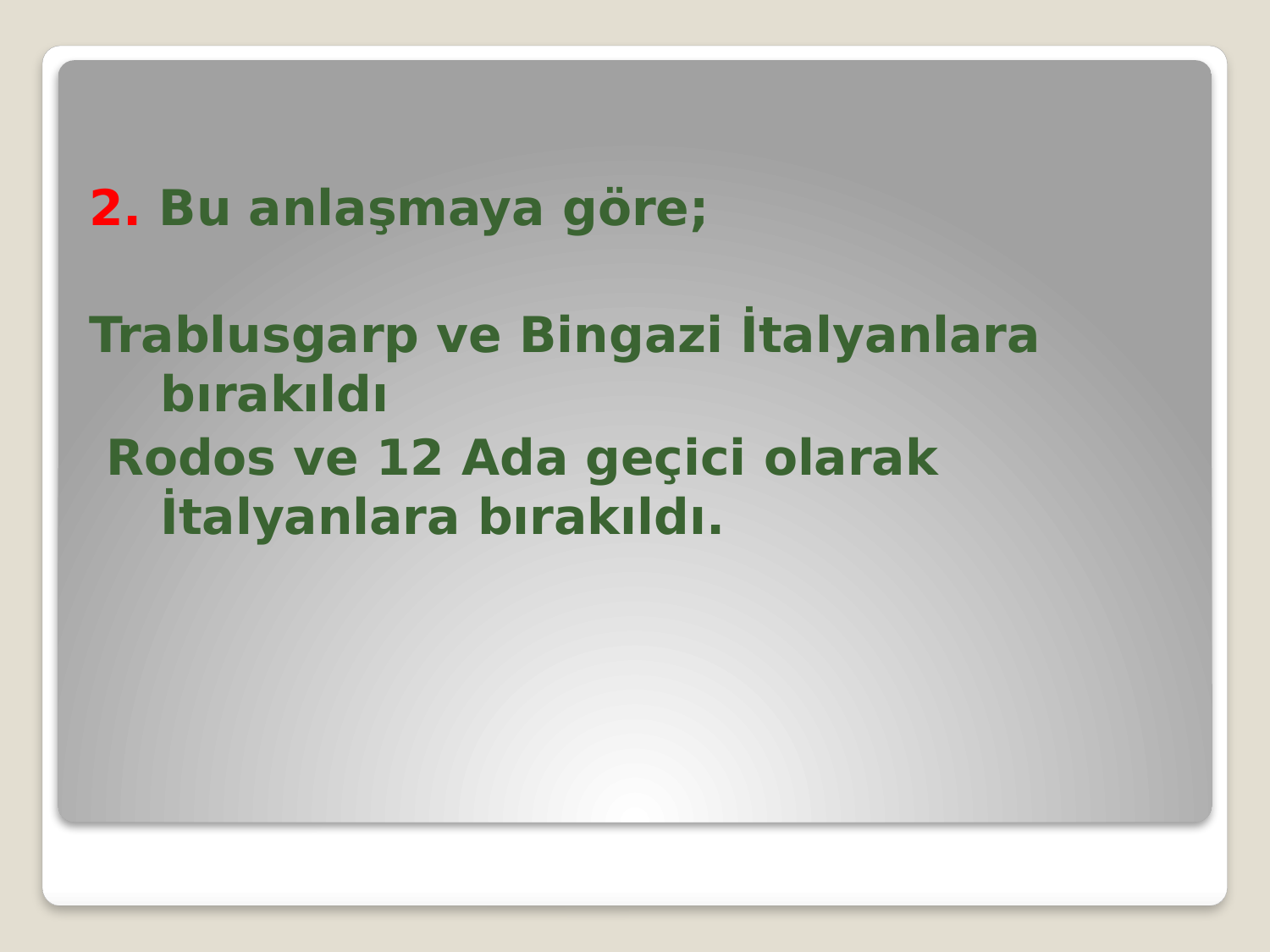

2. Bu anlaşmaya göre;

Trablusgarp ve Bingazi İtalyanlara bırakıldı
 Rodos ve 12 Ada geçici olarak İtalyanlara bırakıldı.